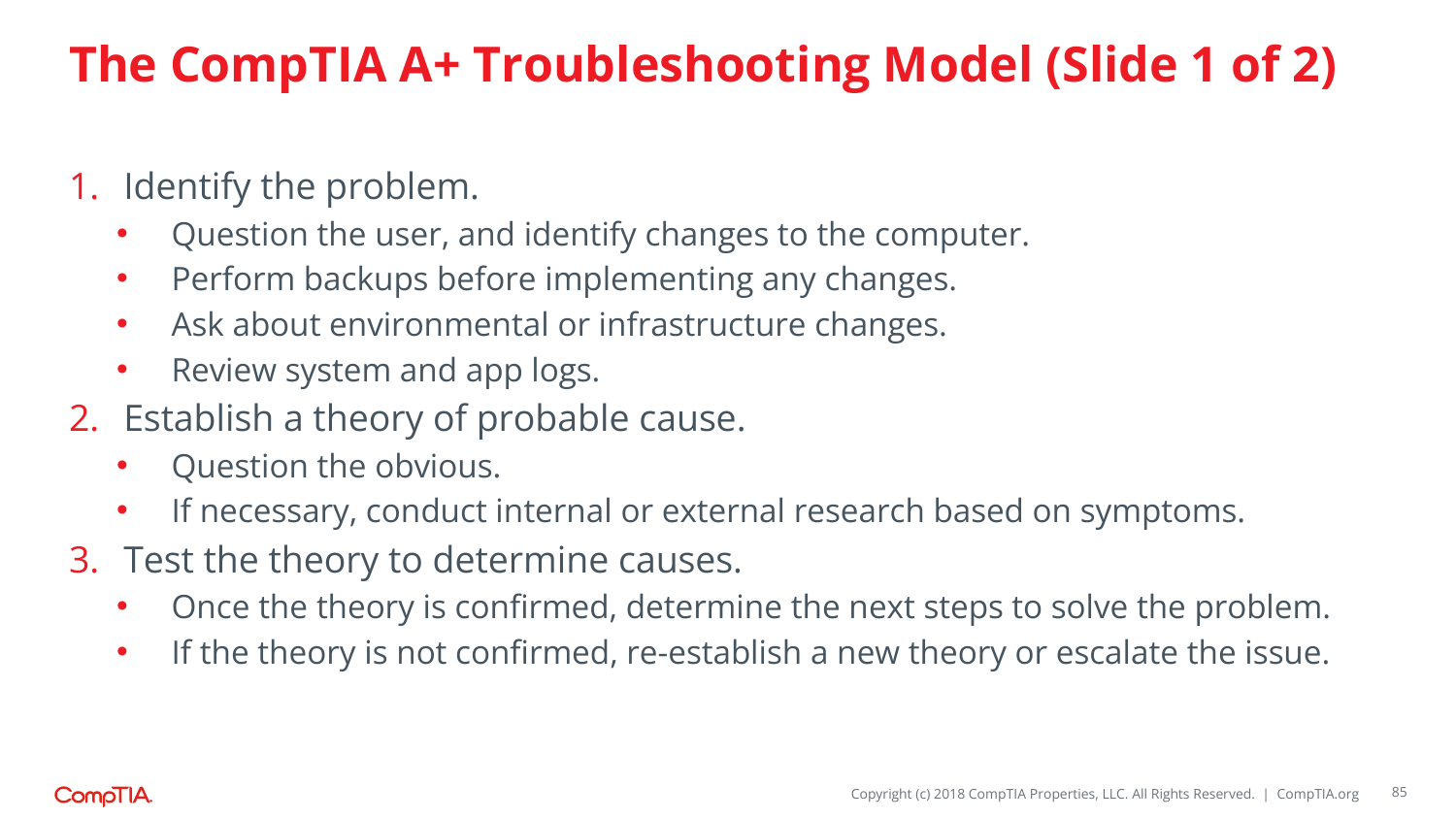

# The CompTIA A+ Troubleshooting Model (Slide 1 of 2)
Identify the problem.
Question the user, and identify changes to the computer.
Perform backups before implementing any changes.
Ask about environmental or infrastructure changes.
Review system and app logs.
Establish a theory of probable cause.
Question the obvious.
If necessary, conduct internal or external research based on symptoms.
Test the theory to determine causes.
Once the theory is confirmed, determine the next steps to solve the problem.
If the theory is not confirmed, re-establish a new theory or escalate the issue.
85